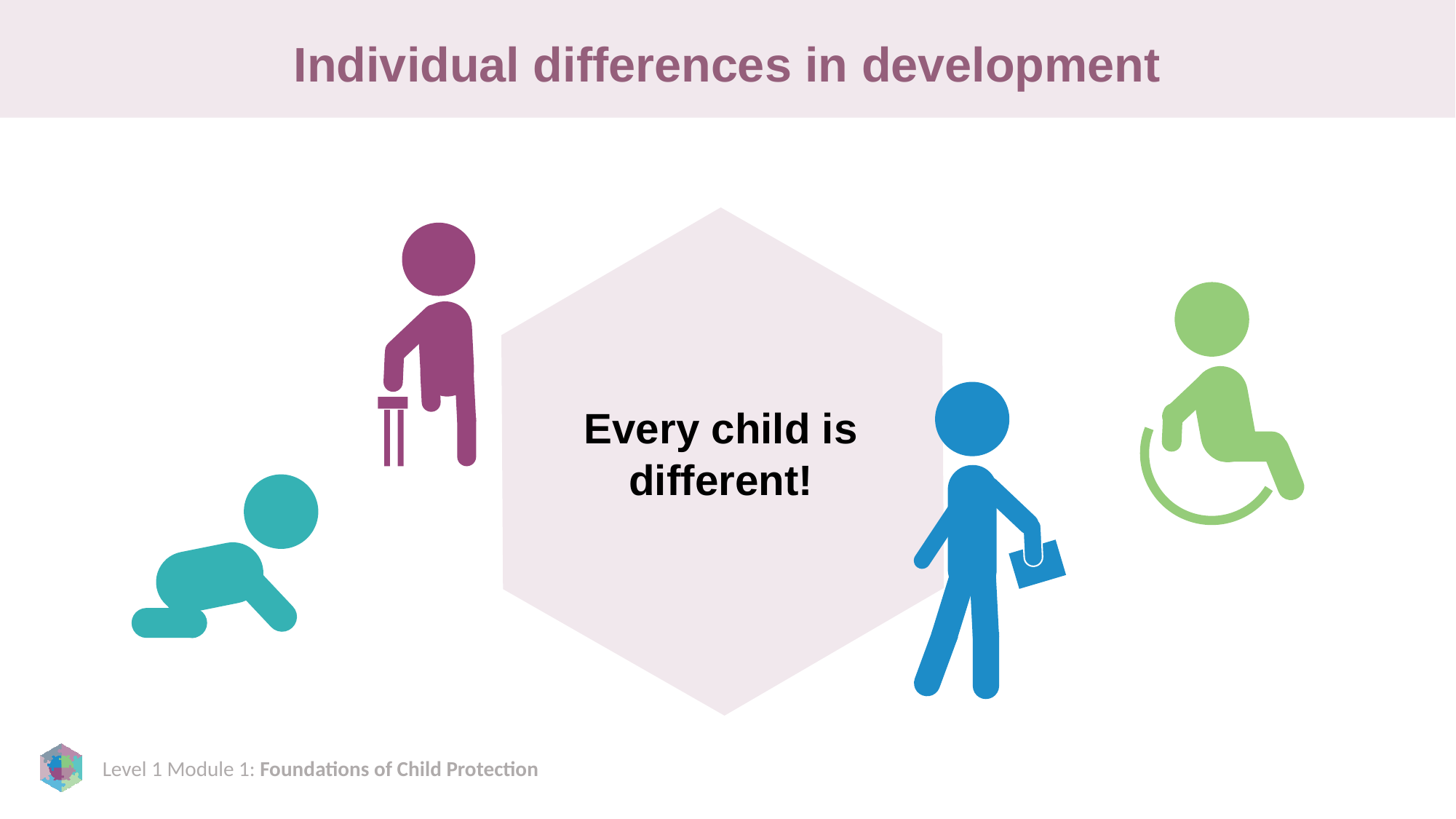

# Individual differences in development

Every child is different!